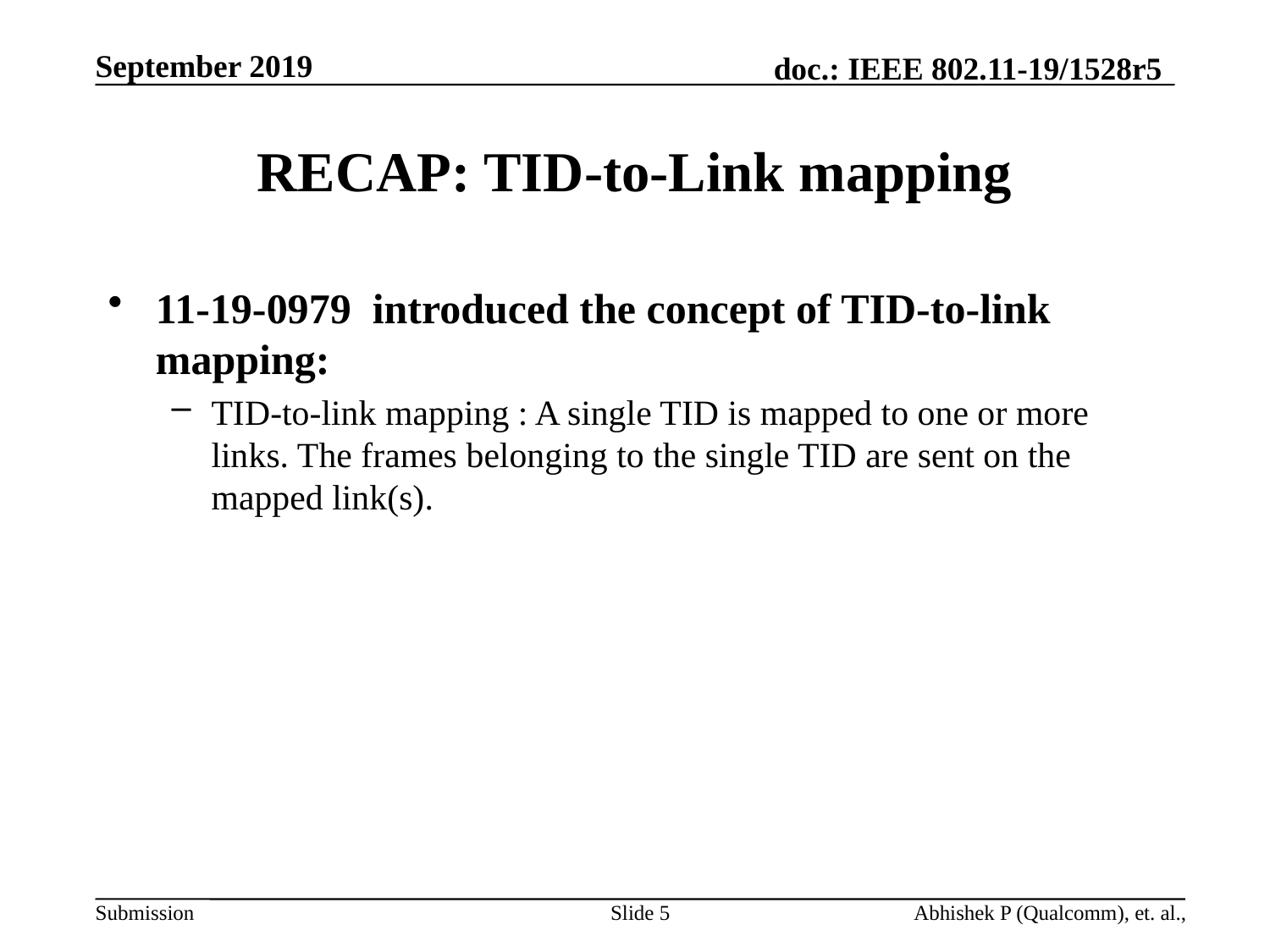

# RECAP: TID-to-Link mapping
11-19-0979  introduced the concept of TID-to-link mapping:
TID-to-link mapping : A single TID is mapped to one or more links. The frames belonging to the single TID are sent on the mapped link(s).
Slide 5
Abhishek P (Qualcomm), et. al.,